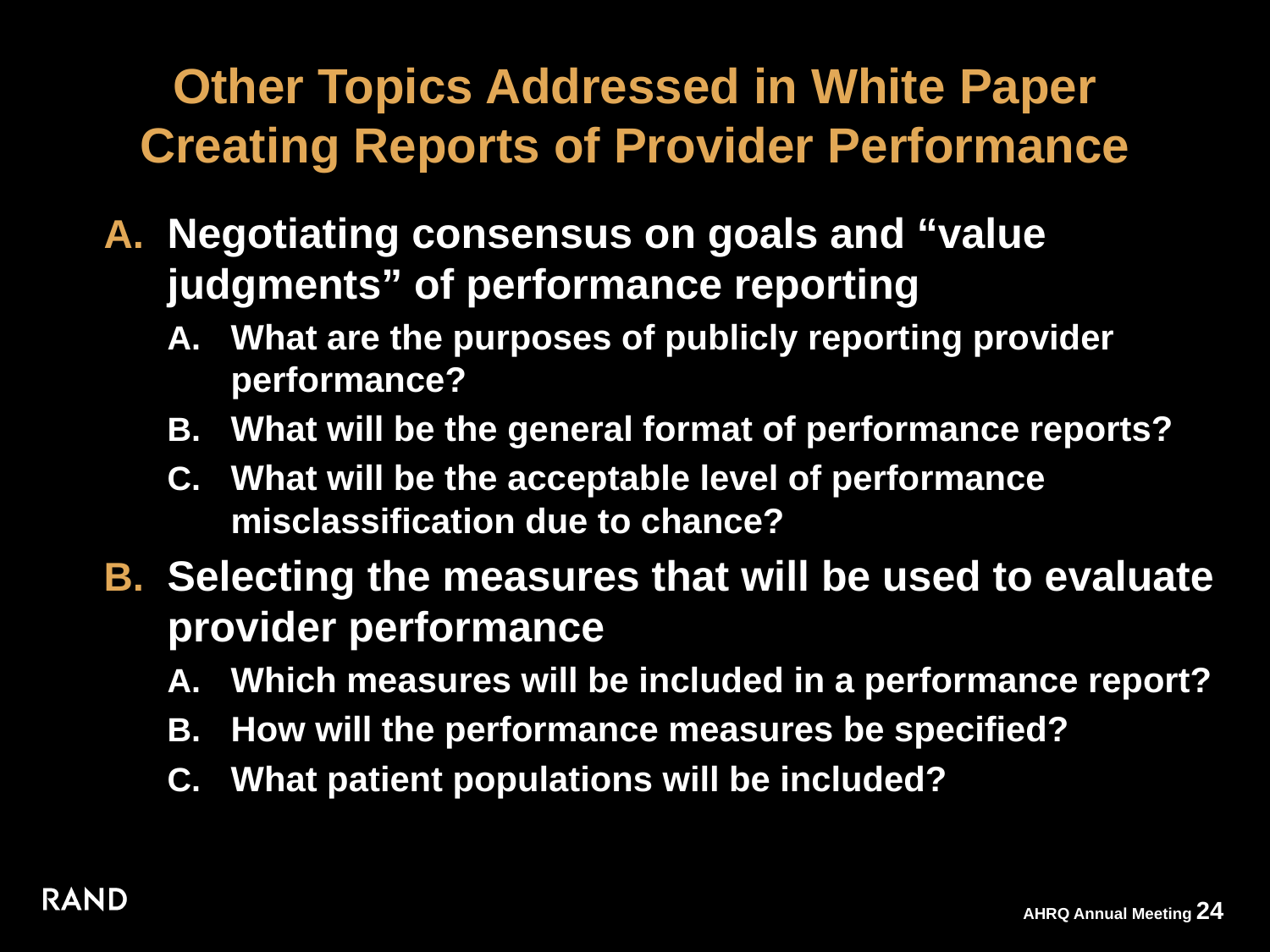

# Other Topics Addressed in White Paper Creating Reports of Provider Performance
Negotiating consensus on goals and “value judgments” of performance reporting
What are the purposes of publicly reporting provider performance?
What will be the general format of performance reports?
What will be the acceptable level of performance misclassification due to chance?
Selecting the measures that will be used to evaluate provider performance
Which measures will be included in a performance report?
How will the performance measures be specified?
What patient populations will be included?